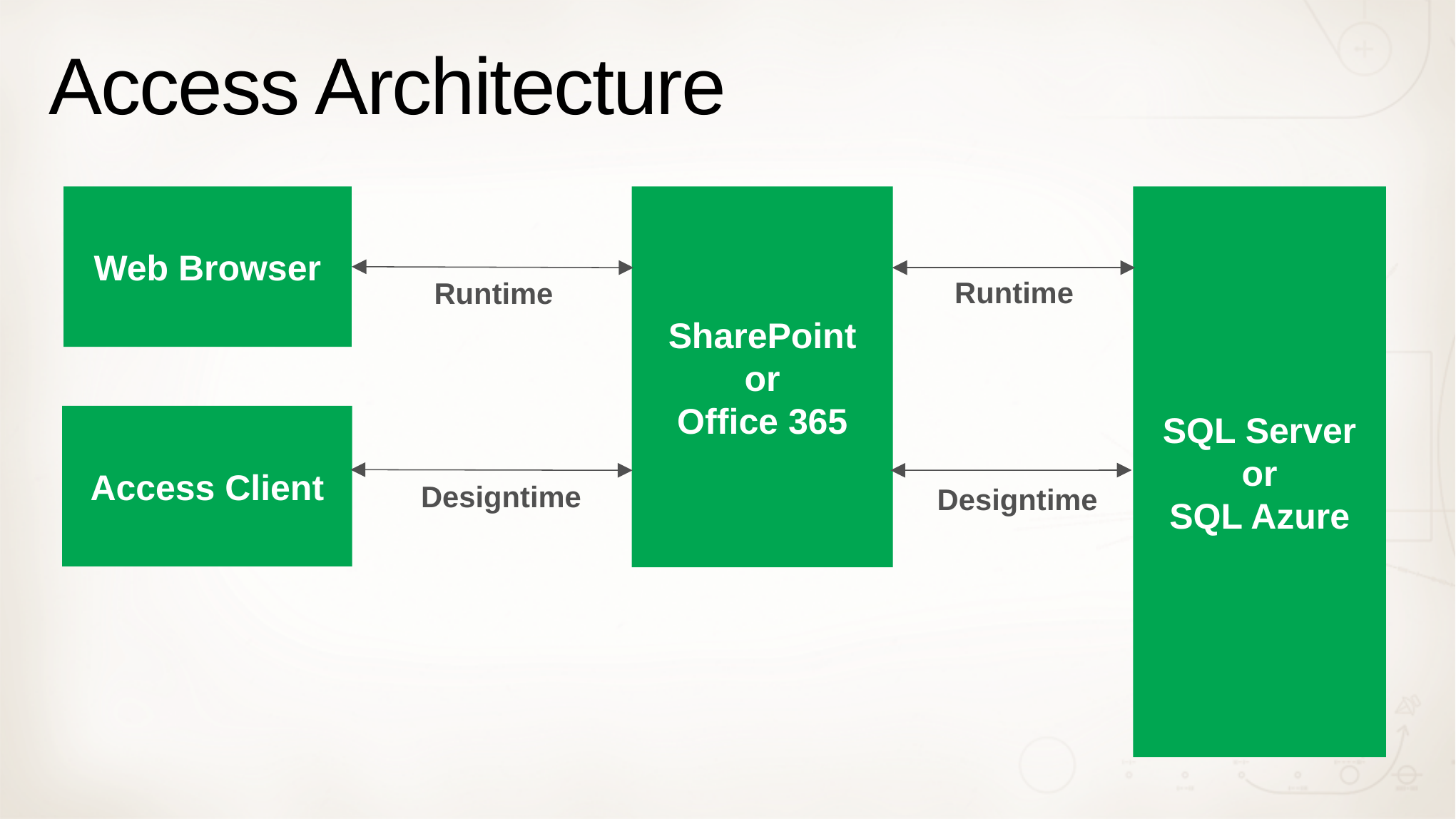

# Access Architecture
Web Browser
SharePoint
or
Office 365
Runtime
SQL Server
or
SQL Azure
Runtime
Access Client
Designtime
Designtime